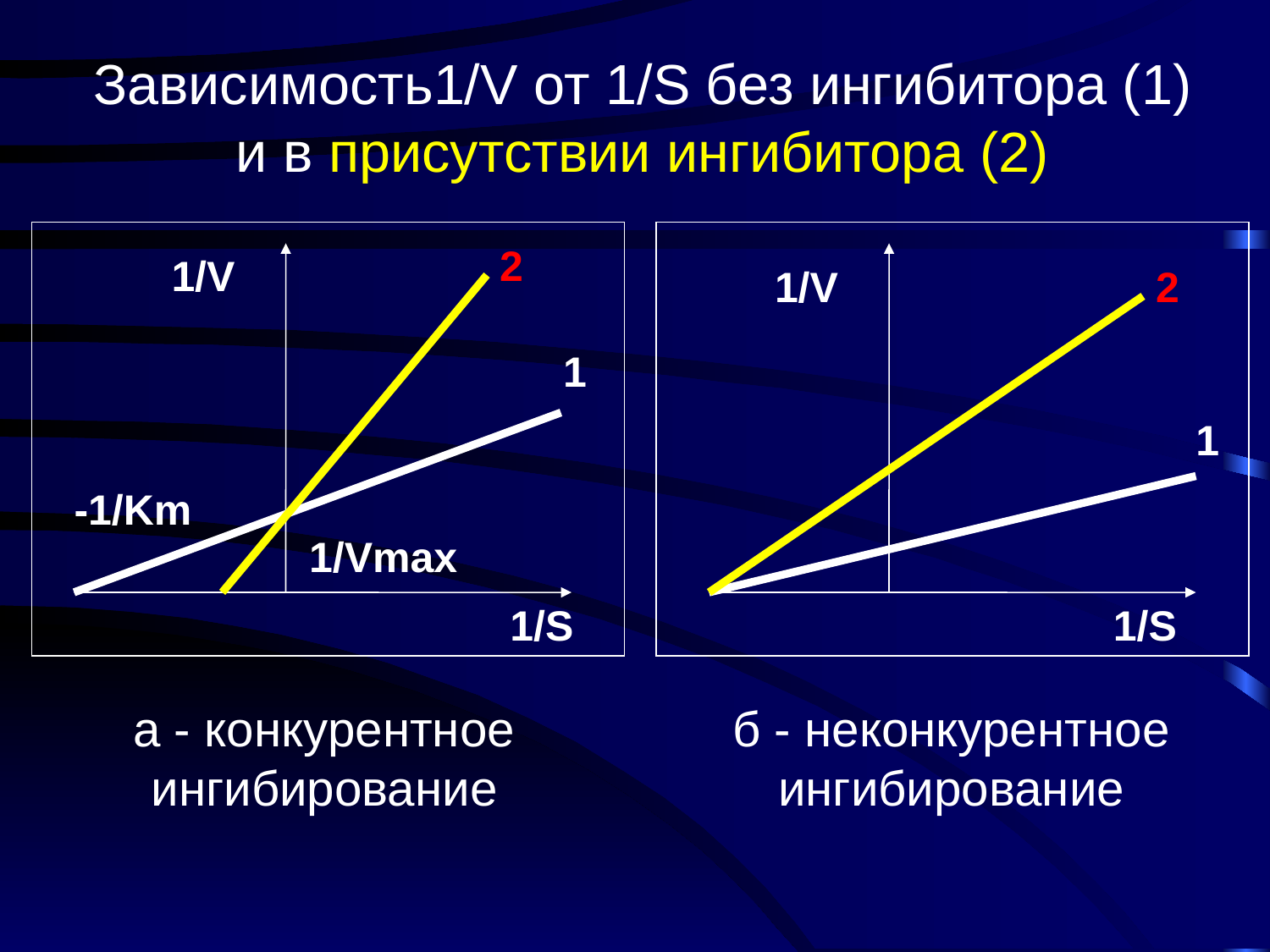

Зависимость1/V от 1/S без ингибитора (1)
и в присутствии ингибитора (2)

2
1/V

1/V
2

1
1

-1/Km
1/Vmax
1/S
1/S

а - конкурентное
ингибирование
б - неконкурентное
ингибирование